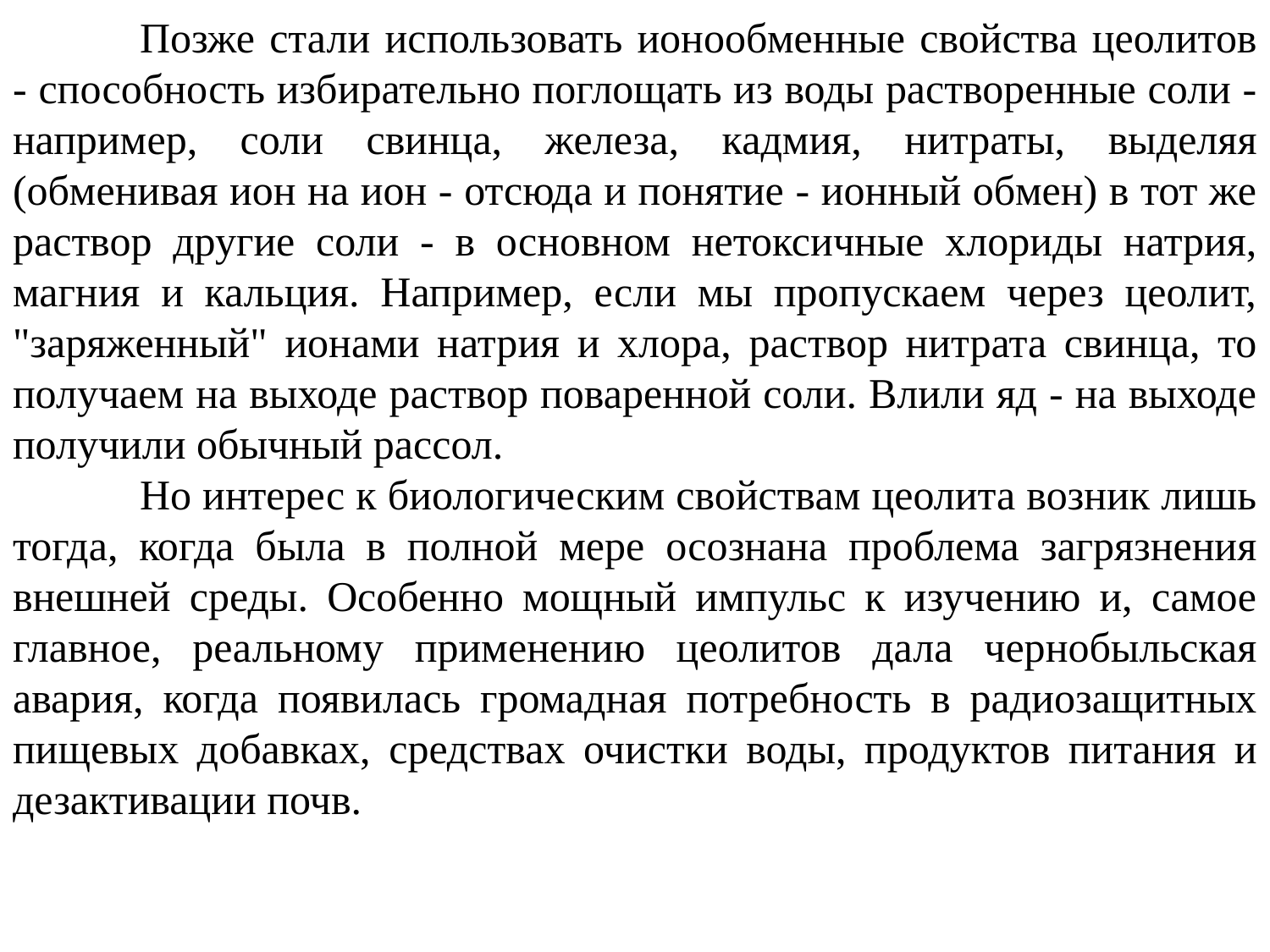

Позже стали использовать ионообменные свойства цеолитов - способность избирательно поглощать из воды растворенные соли - например, соли свинца, железа, кадмия, нитраты, выделяя (обменивая ион на ион - отсюда и понятие - ионный обмен) в тот же раствор другие соли - в основном нетоксичные хлориды натрия, магния и кальция. Например, если мы пропускаем через цеолит, "заряженный" ионами натрия и хлора, раствор нитрата свинца, то получаем на выходе раствор поваренной соли. Влили яд - на выходе получили обычный рассол.
	Но интерес к биологическим свойствам цеолита возник лишь тогда, когда была в полной мере осознана проблема загрязнения внешней среды. Особенно мощный импульс к изучению и, самое главное, реальному применению цеолитов дала чернобыльская авария, когда появилась громадная потребность в радиозащитных пищевых добавках, средствах очистки воды, продуктов питания и дезактивации почв.